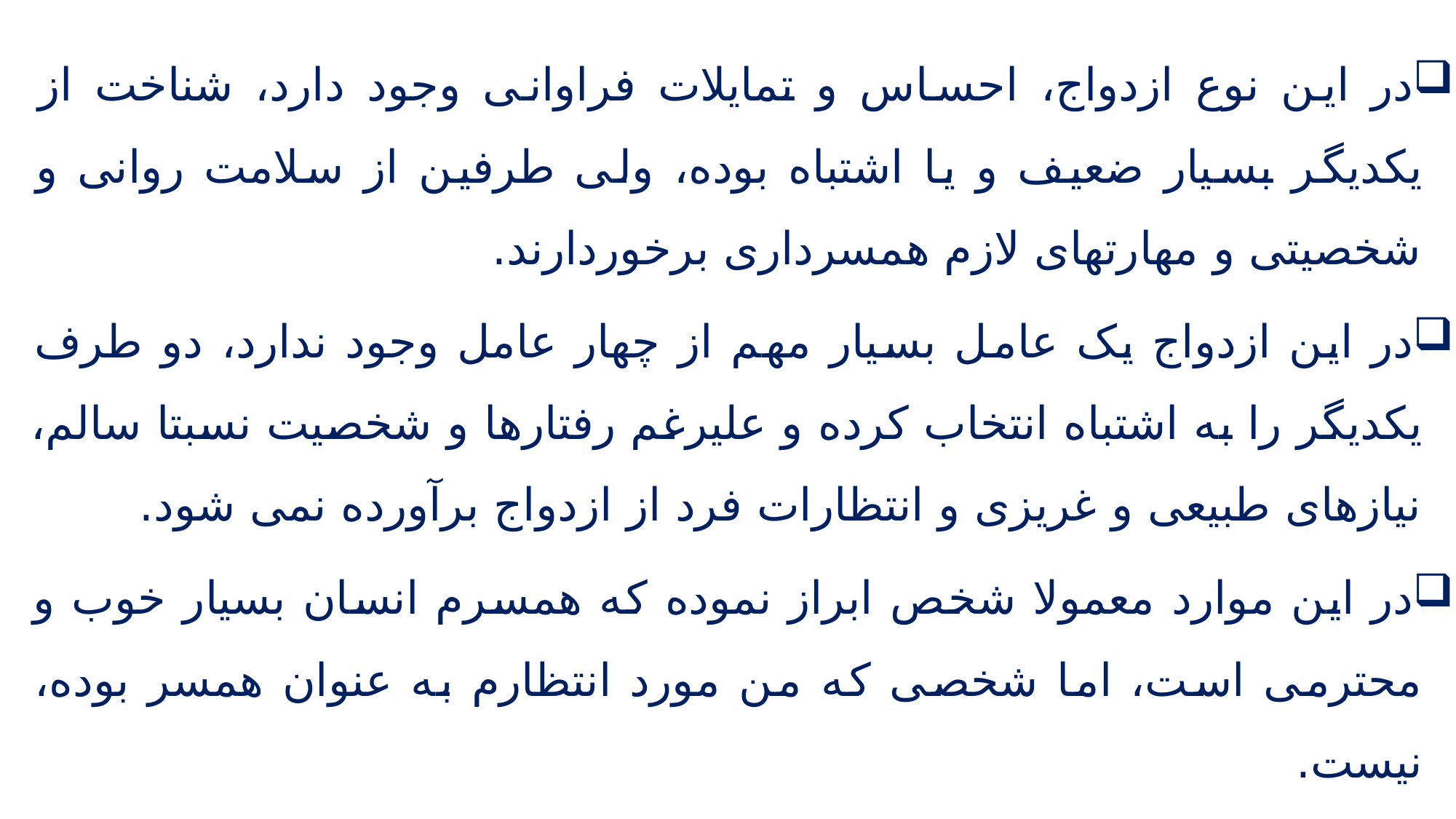

در این نوع ازدواج، احساس و تمایلات فراوانی وجود دارد، شناخت از یکدیگر بسیار ضعیف و یا اشتباه بوده، ولی طرفین از سلامت روانی و شخصیتی و مهارتهای لازم همسرداری برخوردارند.
در این ازدواج یک عامل بسیار مهم از چهار عامل وجود ندارد، دو طرف یکدیگر را به اشتباه انتخاب کرده و علیرغم رفتارها و شخصیت نسبتا سالم، نیازهای طبیعی و غریزی و انتظارات فرد از ازدواج برآورده نمی شود.
در این موارد معمولا شخص ابراز نموده که همسرم انسان بسیار خوب و محترمی است، اما شخصی که من مورد انتظارم به عنوان همسر بوده، نیست.

#